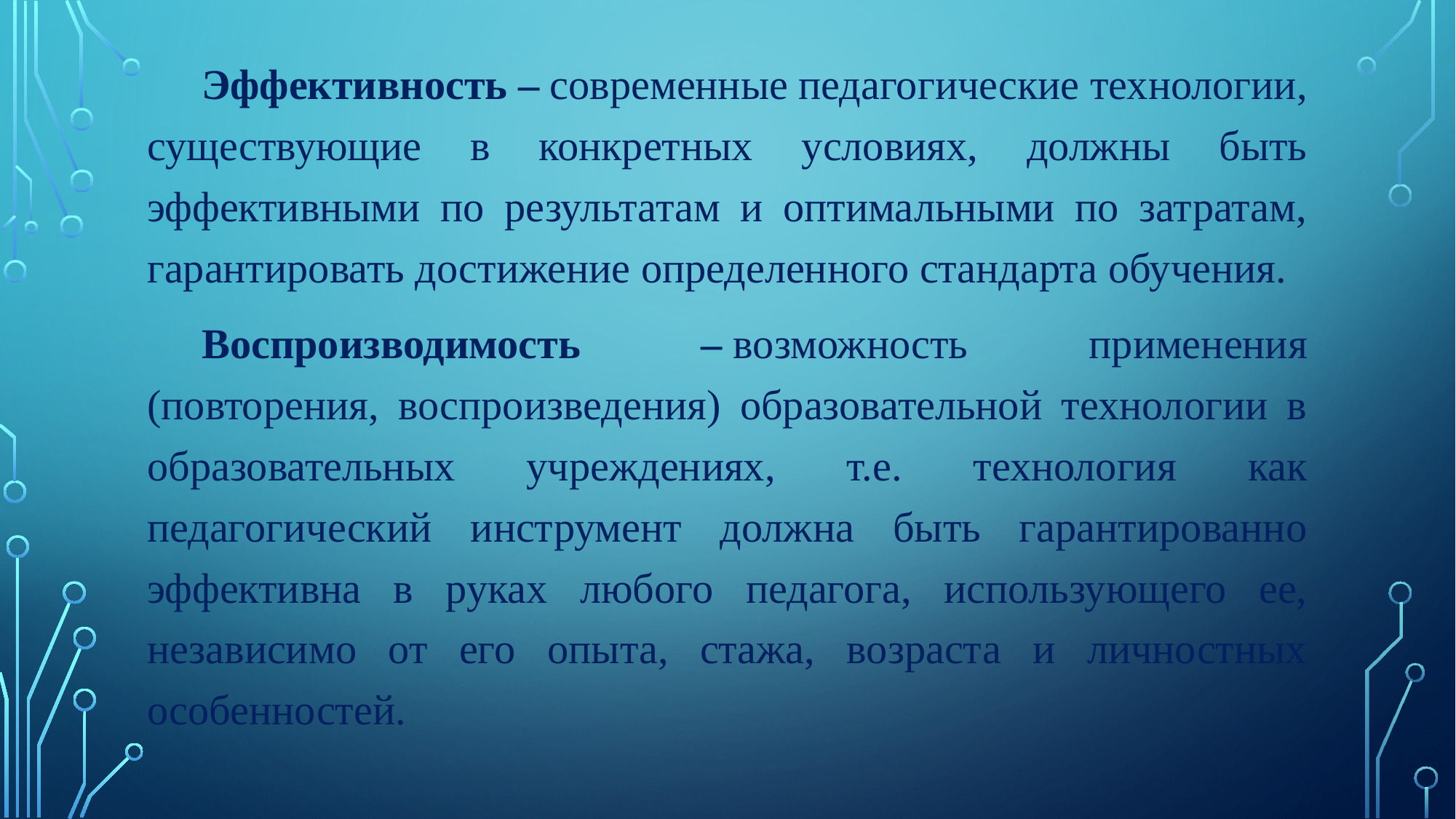

Эффективность – современные педагогические технологии, существующие в конкретных условиях, должны быть эффективными по результатам и оптимальными по затратам, гарантировать достижение определенного стандарта обучения.
Воспроизводимость – возможность применения (повторения, воспроизведения) образовательной технологии в образовательных учреждениях, т.е. технология как педагогический инструмент должна быть гарантированно эффективна в руках любого педагога, использующего ее, независимо от его опыта, стажа, возраста и личностных особенностей.